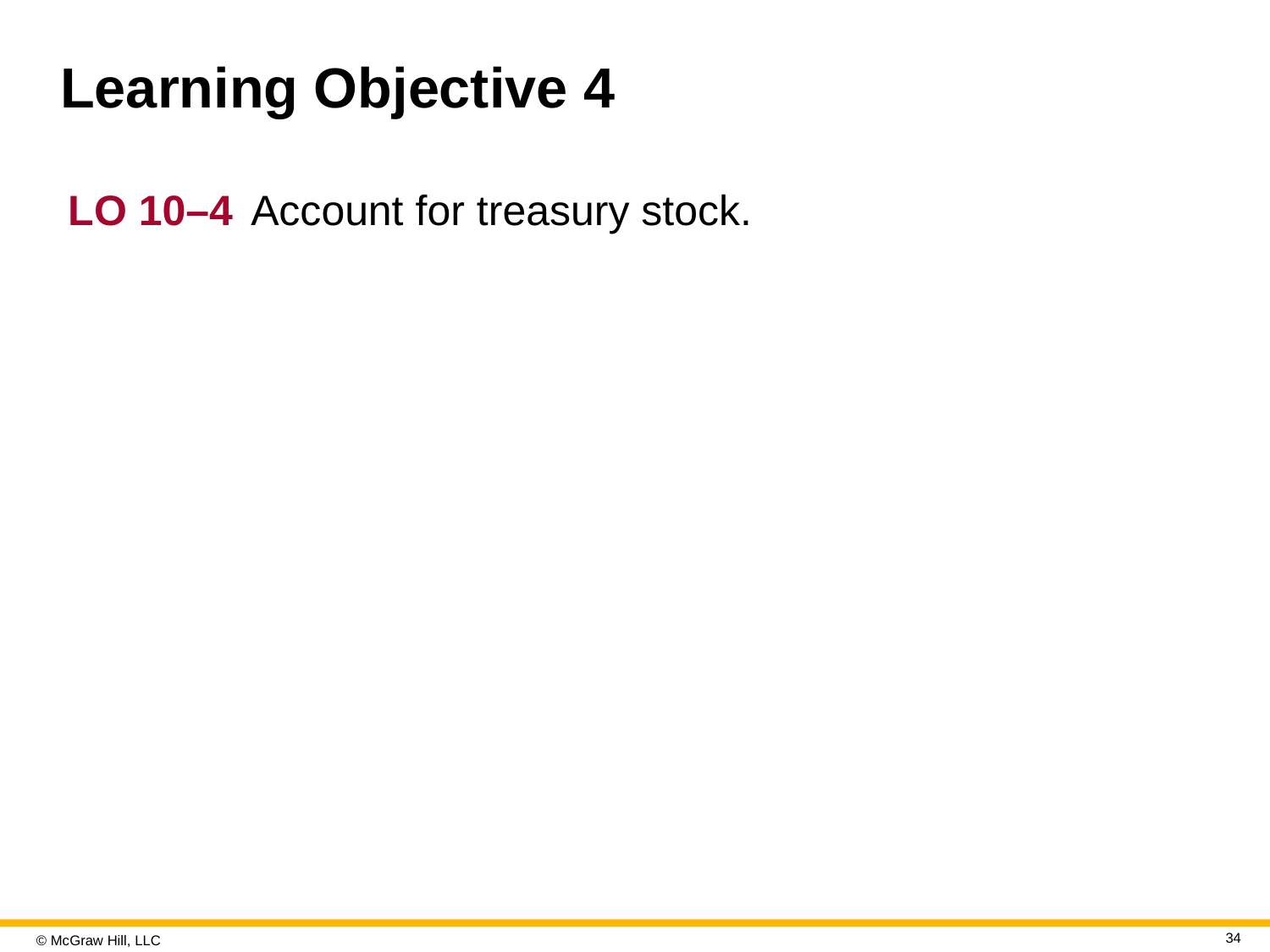

# Learning Objective 4
L O 10–4	Account for treasury stock.
34